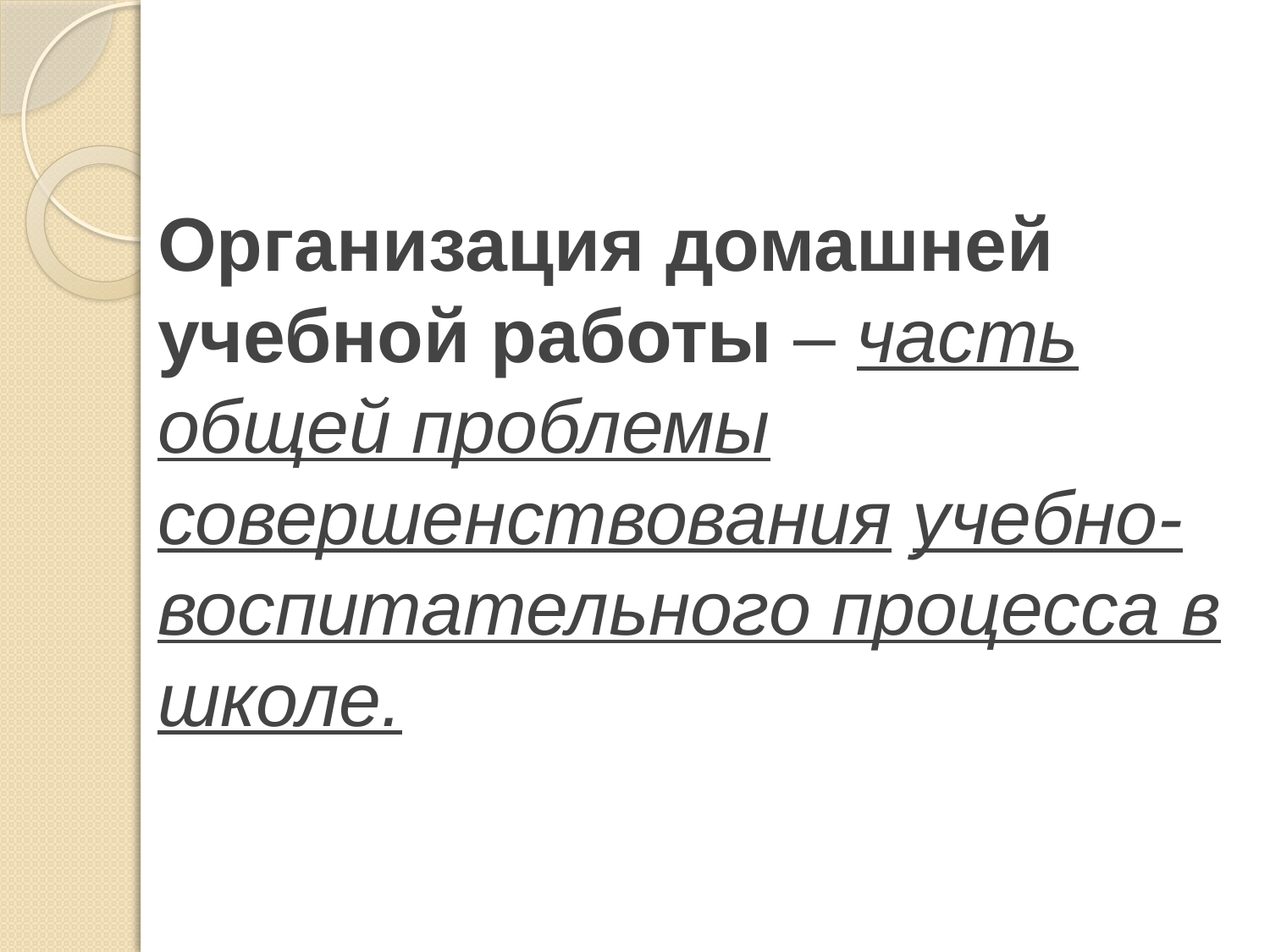

# Организация до­машней учебной работы – часть общей проблемы совершенствования учебно-воспитательного процесса в школе.